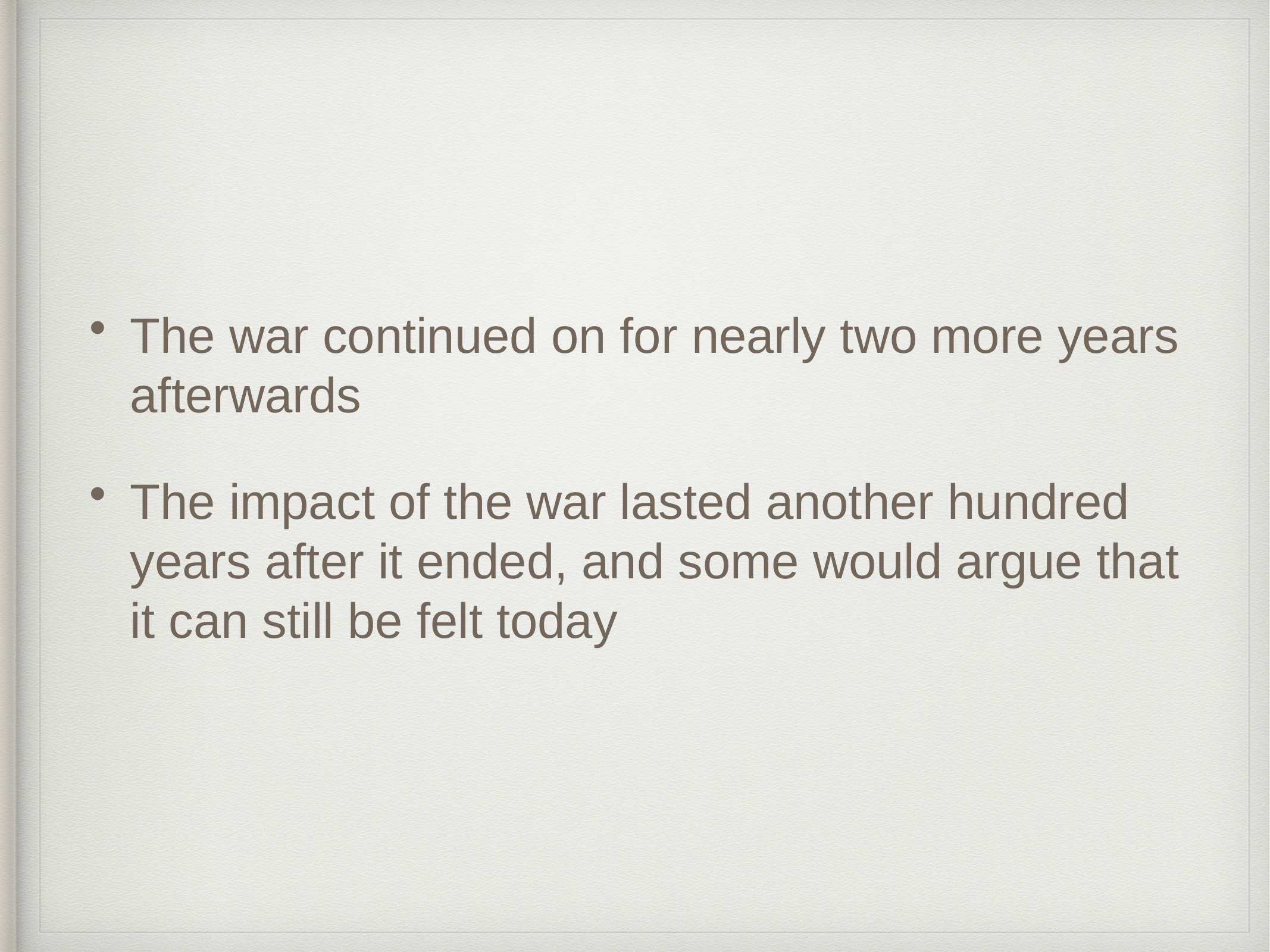

The war continued on for nearly two more years afterwards
The impact of the war lasted another hundred years after it ended, and some would argue that it can still be felt today